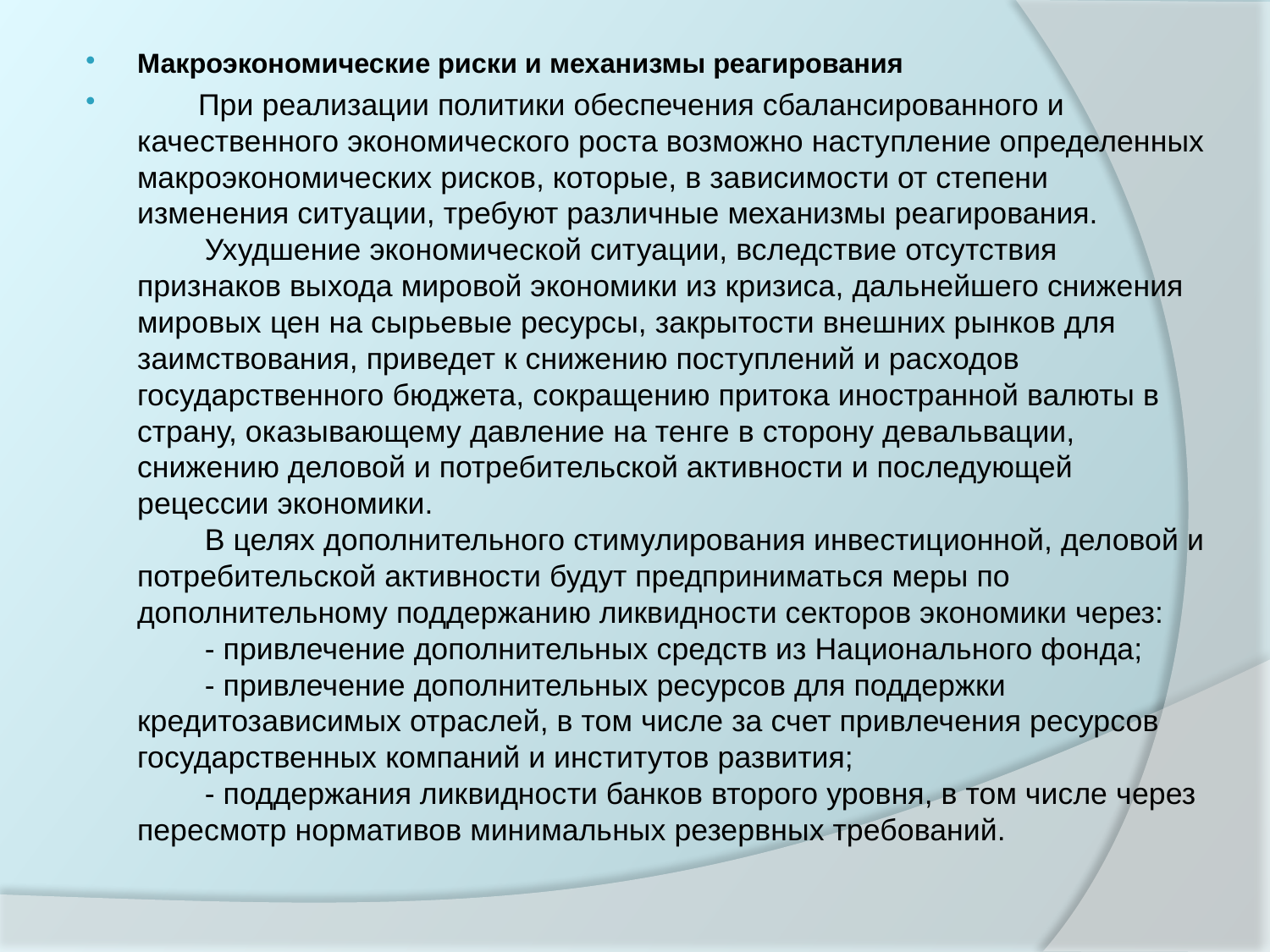

Макроэкономические риски и механизмы реагирования
        При реализации политики обеспечения сбалансированного и качественного экономического роста возможно наступление определенных макроэкономических рисков, которые, в зависимости от степени изменения ситуации, требуют различные механизмы реагирования.
        Ухудшение экономической ситуации, вследствие отсутствия признаков выхода мировой экономики из кризиса, дальнейшего снижения мировых цен на сырьевые ресурсы, закрытости внешних рынков для заимствования, приведет к снижению поступлений и расходов государственного бюджета, сокращению притока иностранной валюты в страну, оказывающему давление на тенге в сторону девальвации, снижению деловой и потребительской активности и последующей рецессии экономики.
        В целях дополнительного стимулирования инвестиционной, деловой и потребительской активности будут предприниматься меры по дополнительному поддержанию ликвидности секторов экономики через:
        - привлечение дополнительных средств из Национального фонда; 
        - привлечение дополнительных ресурсов для поддержки кредитозависимых отраслей, в том числе за счет привлечения ресурсов государственных компаний и институтов развития;
        - поддержания ликвидности банков второго уровня, в том числе через пересмотр нормативов минимальных резервных требований.